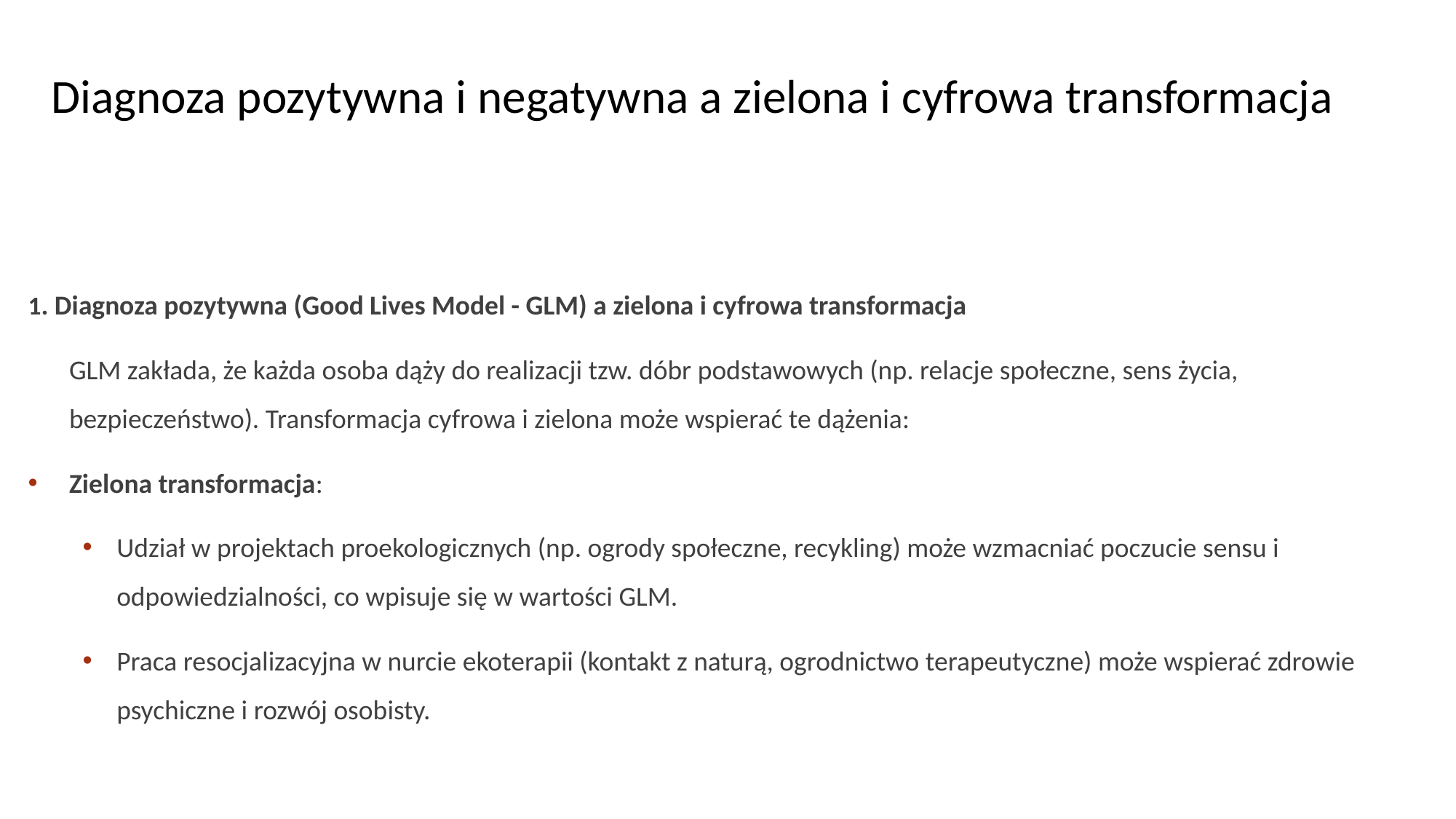

# Diagnoza pozytywna i negatywna a zielona i cyfrowa transformacja

1. Diagnoza pozytywna (Good Lives Model - GLM) a zielona i cyfrowa transformacja
	GLM zakłada, że każda osoba dąży do realizacji tzw. dóbr podstawowych (np. relacje społeczne, sens życia, bezpieczeństwo). Transformacja cyfrowa i zielona może wspierać te dążenia:
Zielona transformacja:
Udział w projektach proekologicznych (np. ogrody społeczne, recykling) może wzmacniać poczucie sensu i odpowiedzialności, co wpisuje się w wartości GLM.
Praca resocjalizacyjna w nurcie ekoterapii (kontakt z naturą, ogrodnictwo terapeutyczne) może wspierać zdrowie psychiczne i rozwój osobisty.